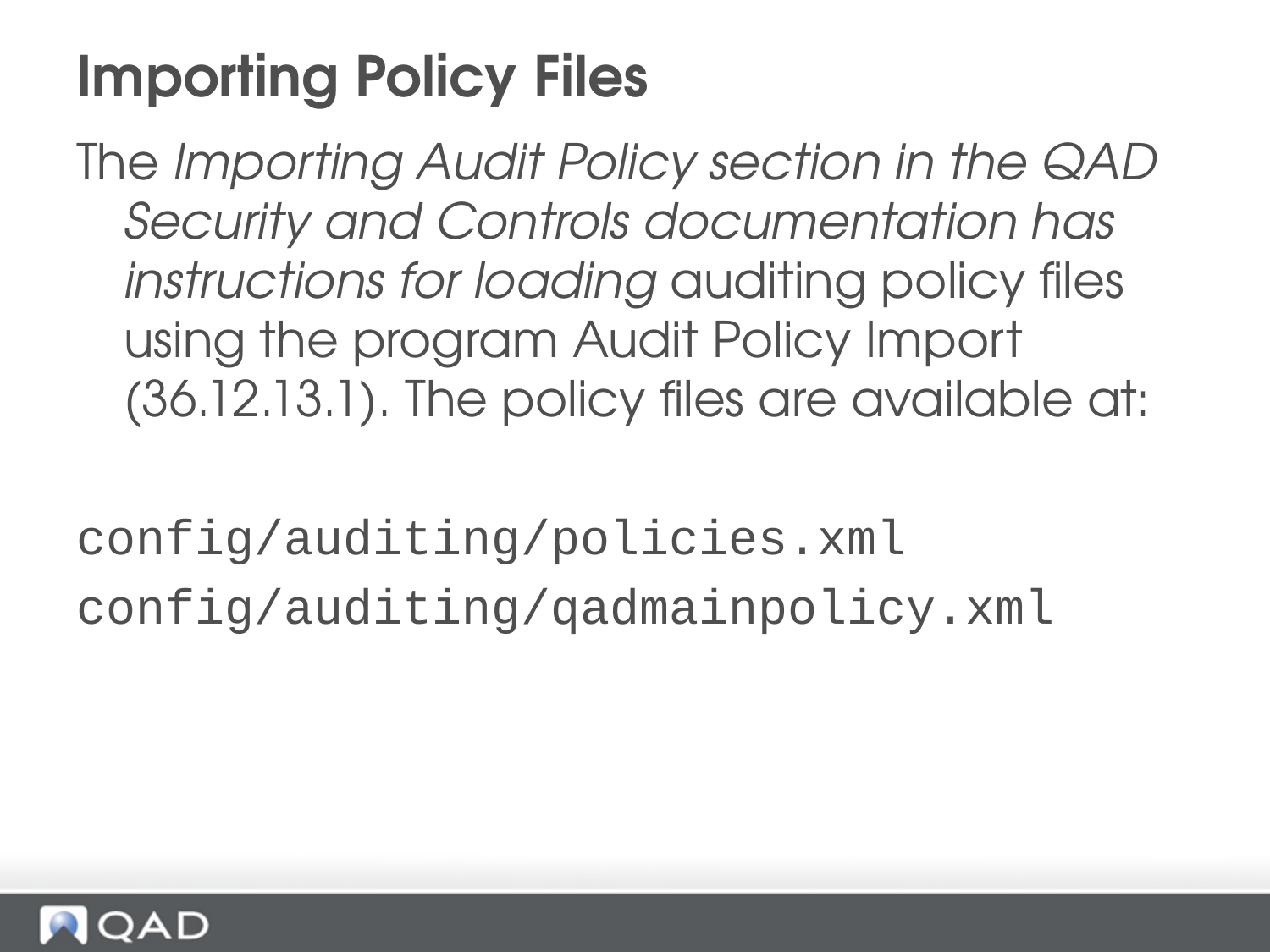

# Importing Policy Files
The Importing Audit Policy section in the QAD Security and Controls documentation has instructions for loading auditing policy files using the program Audit Policy Import (36.12.13.1). The policy files are available at:

config/auditing/policies.xml
config/auditing/qadmainpolicy.xml